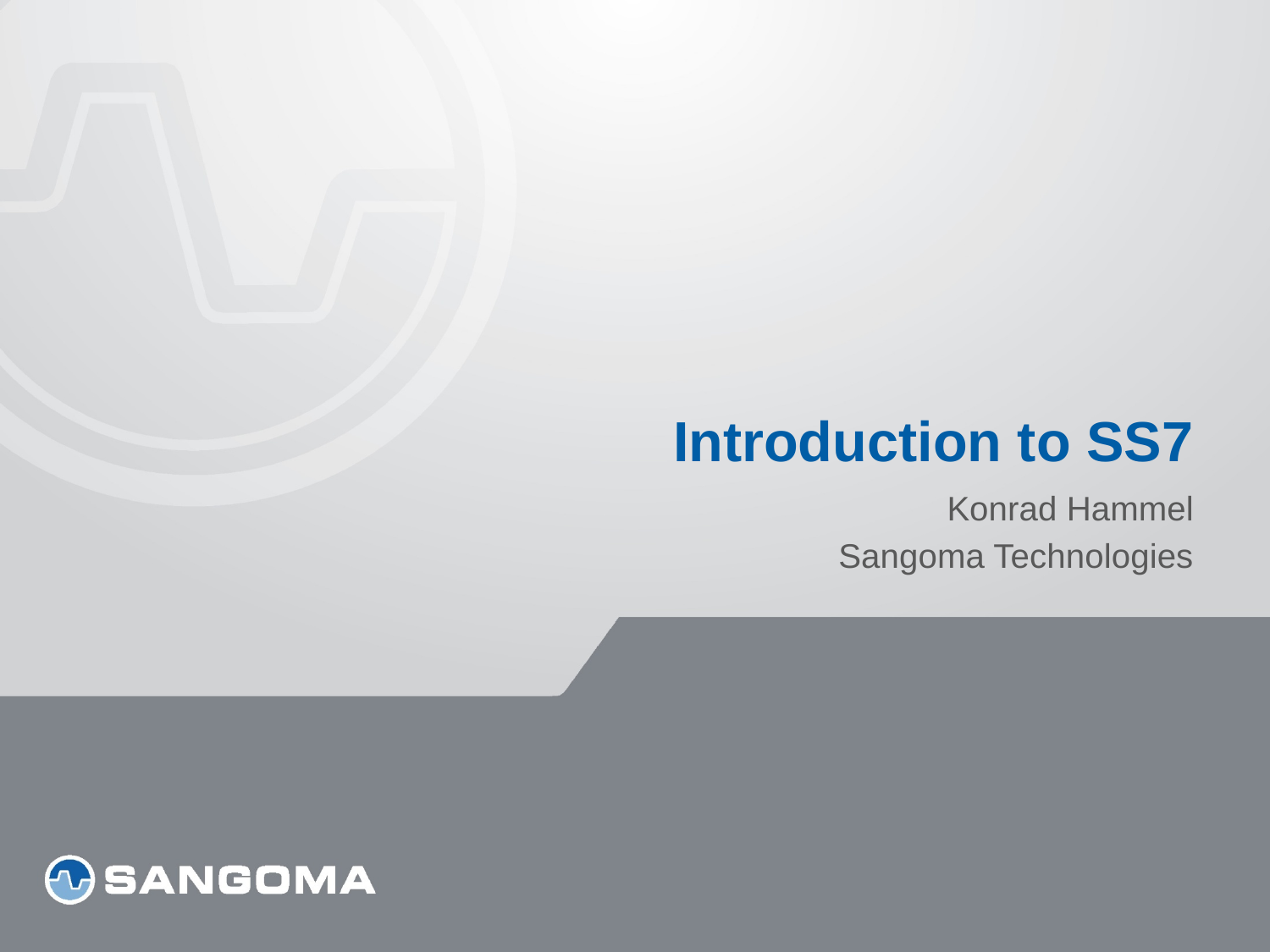

# Introduction to SS7
Konrad Hammel
Sangoma Technologies